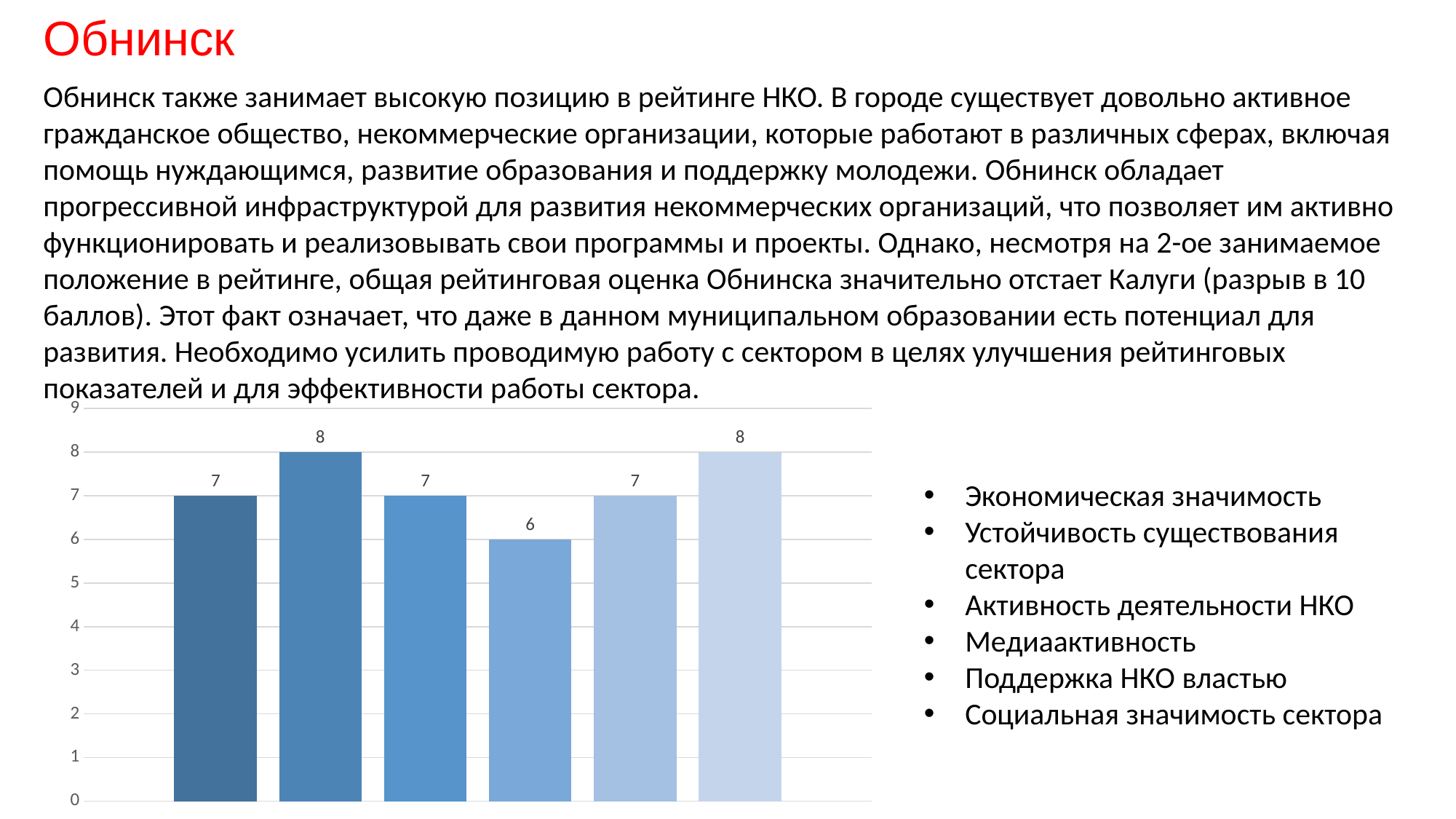

Обнинск
Обнинск также занимает высокую позицию в рейтинге НКО. В городе существует довольно активное гражданское общество, некоммерческие организации, которые работают в различных сферах, включая помощь нуждающимся, развитие образования и поддержку молодежи. Обнинск обладает прогрессивной инфраструктурой для развития некоммерческих организаций, что позволяет им активно функционировать и реализовывать свои программы и проекты. Однако, несмотря на 2-ое занимаемое положение в рейтинге, общая рейтинговая оценка Обнинска значительно отстает Калуги (разрыв в 10 баллов). Этот факт означает, что даже в данном муниципальном образовании есть потенциал для развития. Необходимо усилить проводимую работу с сектором в целях улучшения рейтинговых показателей и для эффективности работы сектора.

### Chart

| Category | Ряд 1 | Ряд 2 | Ряд 3 | Ряд 4 | Ряд 5 | Ряд 6 |
|---|---|---|---|---|---|---|
| Категория 1 | 7.0 | 8.0 | 7.0 | 6.0 | 7.0 | 8.0 |
Экономическая значимость
Устойчивость существования сектора
Активность деятельности НКО
Медиаактивность
Поддержка НКО властью
Социальная значимость сектора